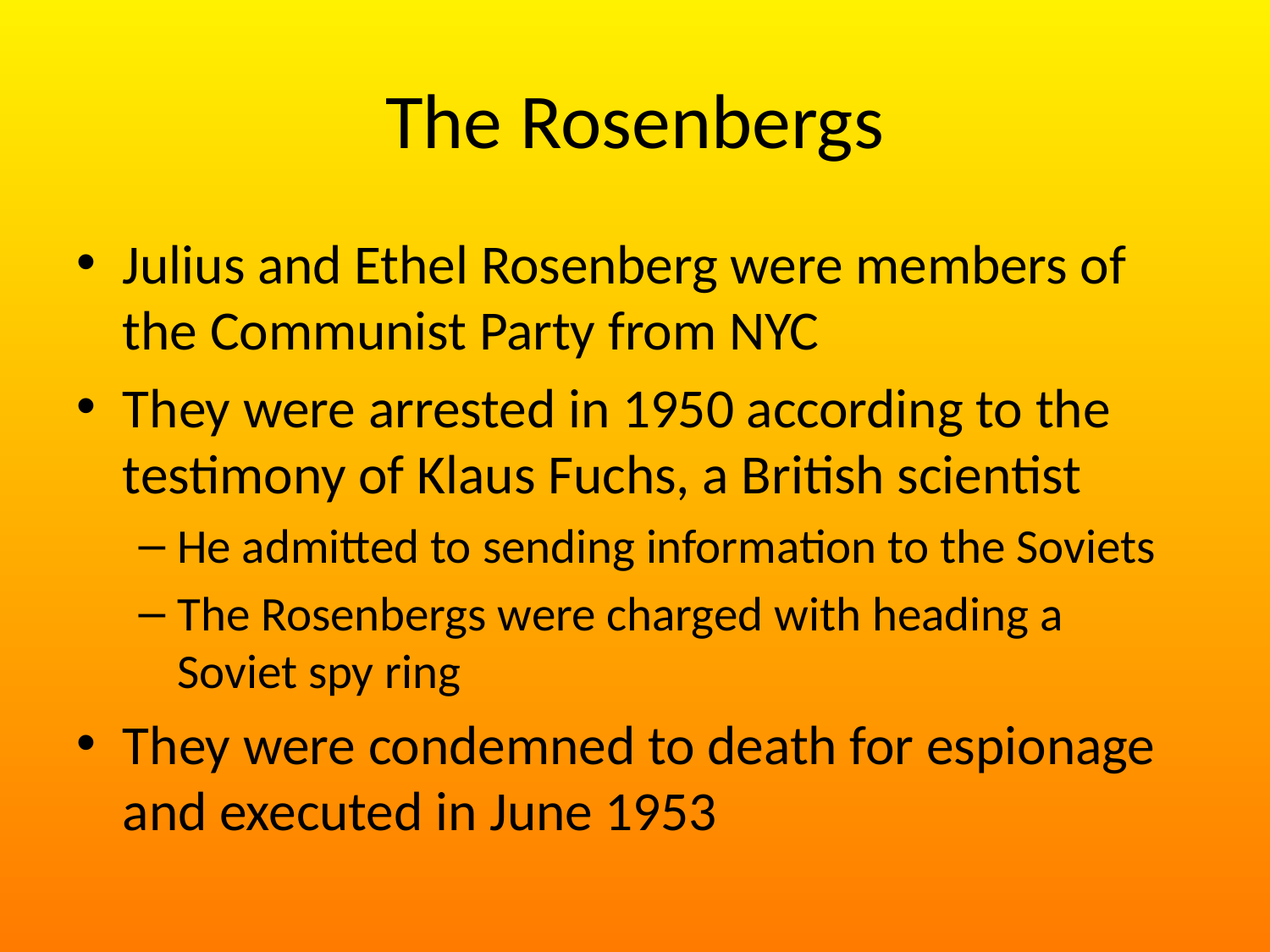

# The Rosenbergs
Julius and Ethel Rosenberg were members of the Communist Party from NYC
They were arrested in 1950 according to the testimony of Klaus Fuchs, a British scientist
He admitted to sending information to the Soviets
The Rosenbergs were charged with heading a Soviet spy ring
They were condemned to death for espionage and executed in June 1953